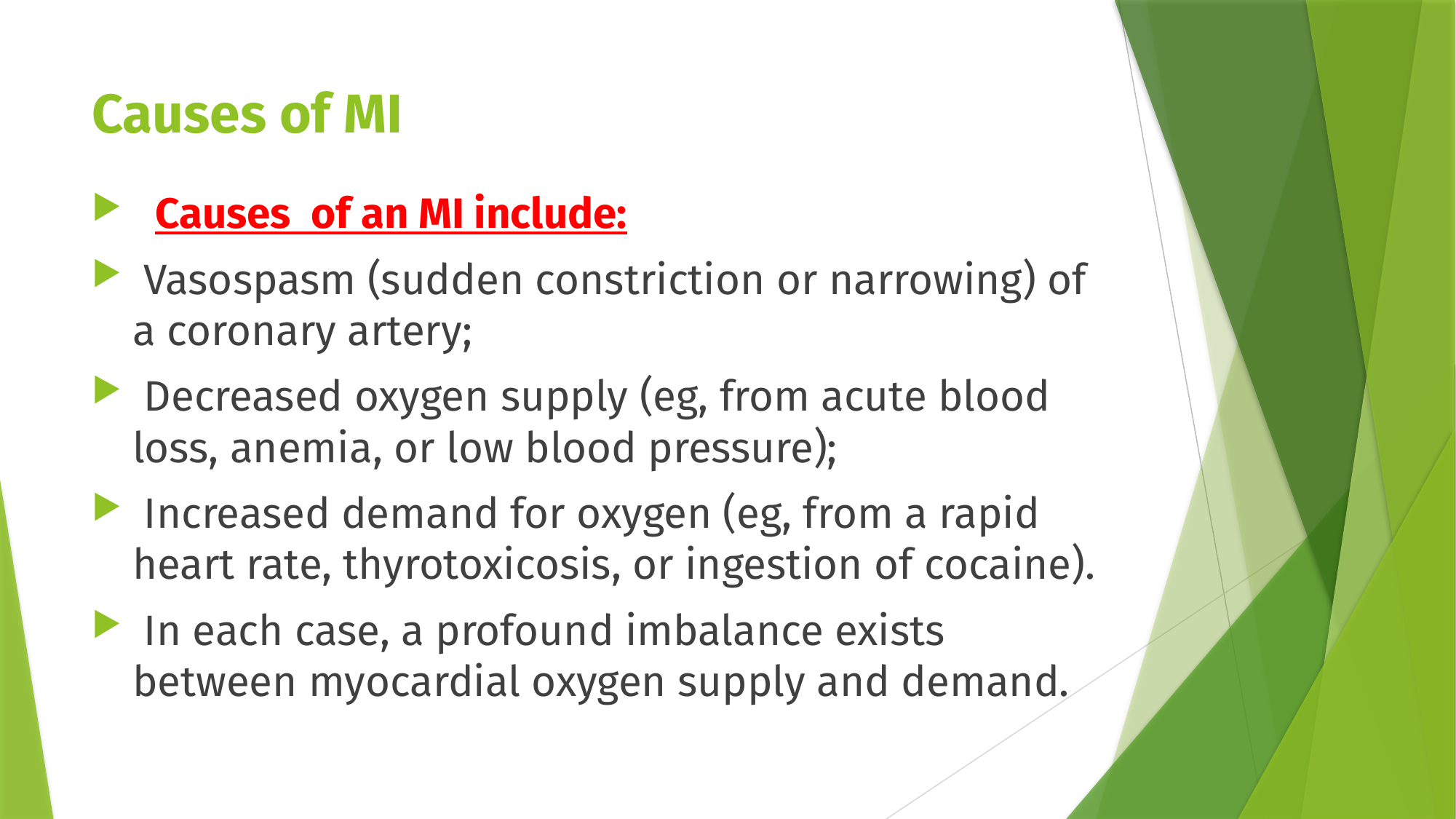

# Causes of MI
  Causes  of an MI include:
 Vasospasm (sudden constriction or narrowing) of a coronary artery;
 Decreased oxygen supply (eg, from acute blood loss, anemia, or low blood pressure);
 Increased demand for oxygen (eg, from a rapid heart rate, thyrotoxicosis, or ingestion of cocaine).
 In each case, a profound imbalance exists between myocardial oxygen supply and demand.